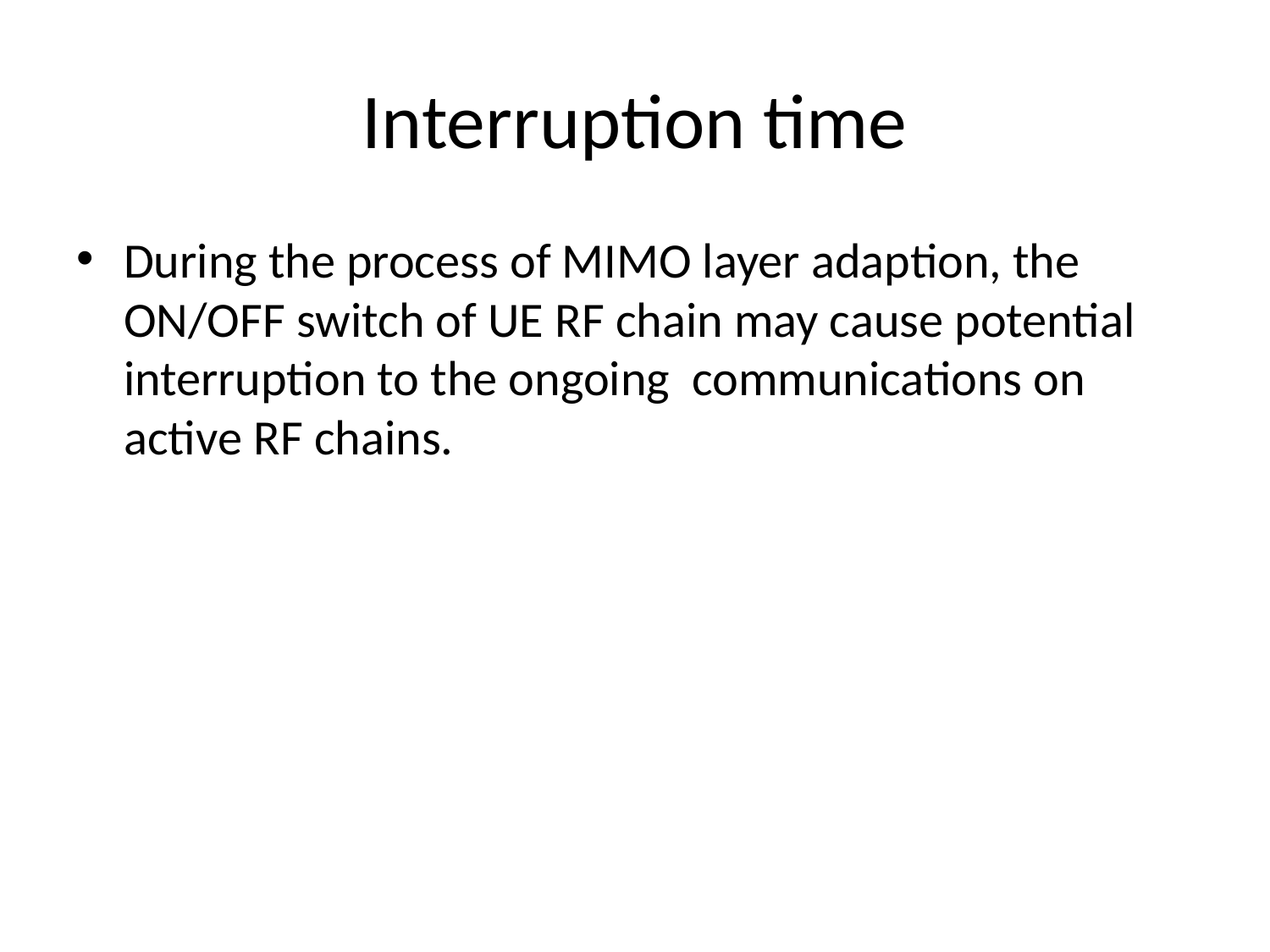

# Interruption time
During the process of MIMO layer adaption, the ON/OFF switch of UE RF chain may cause potential interruption to the ongoing  communications on active RF chains.